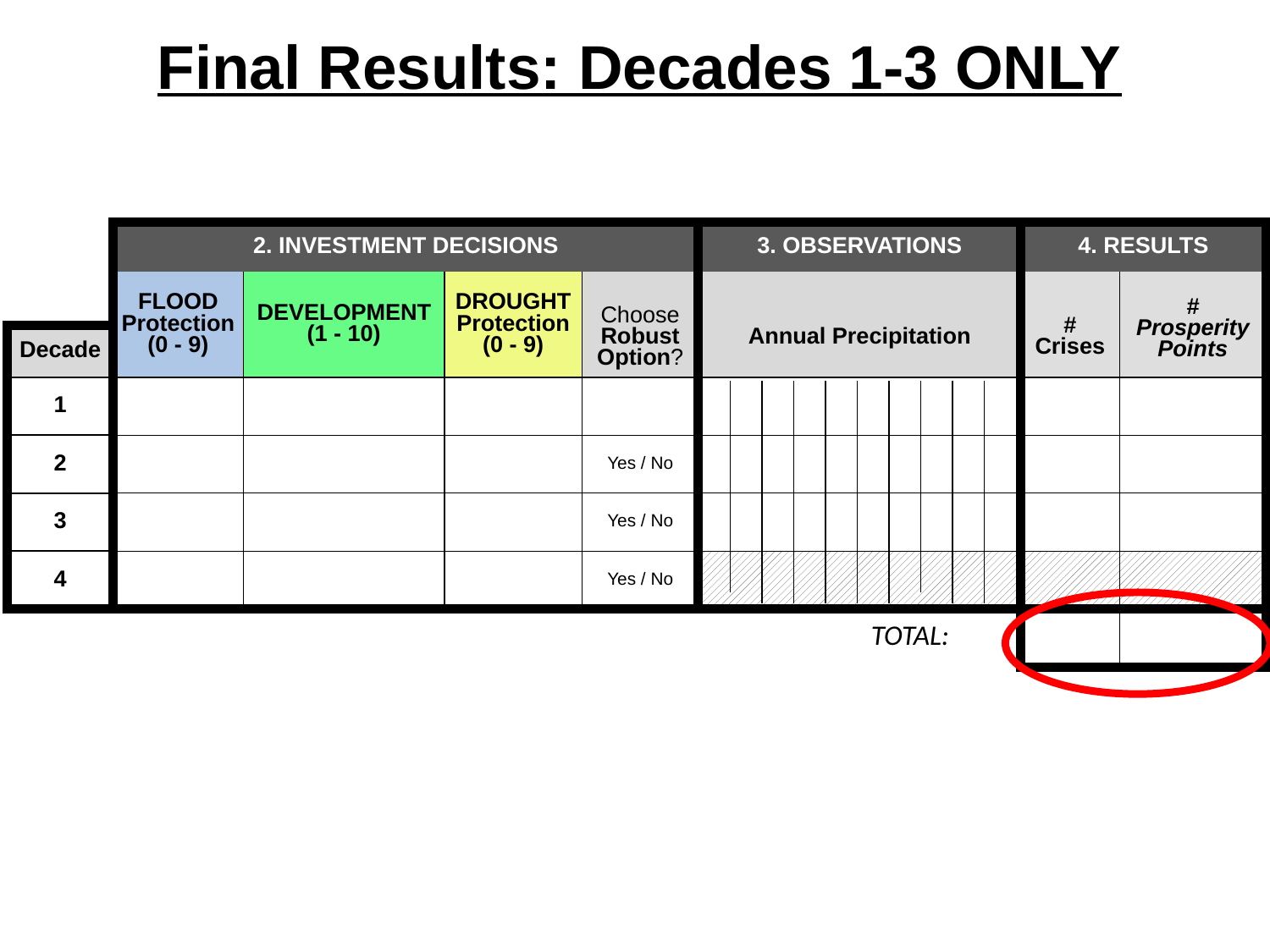

Final Results: Decades 1-3 ONLY
|  | 2. INVESTMENT DECISIONS |  |  |  | 3. OBSERVATIONS | 4. RESULTS |  |
| --- | --- | --- | --- | --- | --- | --- | --- |
|  | FLOOD Protection (0 - 9) | DEVELOPMENT (1 - 10) | DROUGHT Protection (0 - 9) | Choose Robust Option? | Annual Precipitation | # Crises | # Prosperity Points |
| Decade |  |  |  |  |  |  |  |
| 1 |  |  |  |  |  |  |  |
| 2 |  |  |  | Yes / No |  |  |  |
| 3 |  |  |  | Yes / No |  |  |  |
| 4 |  |  |  | Yes / No |  |  |  |
|  |  |  |  |  | TOTAL: |  |  |